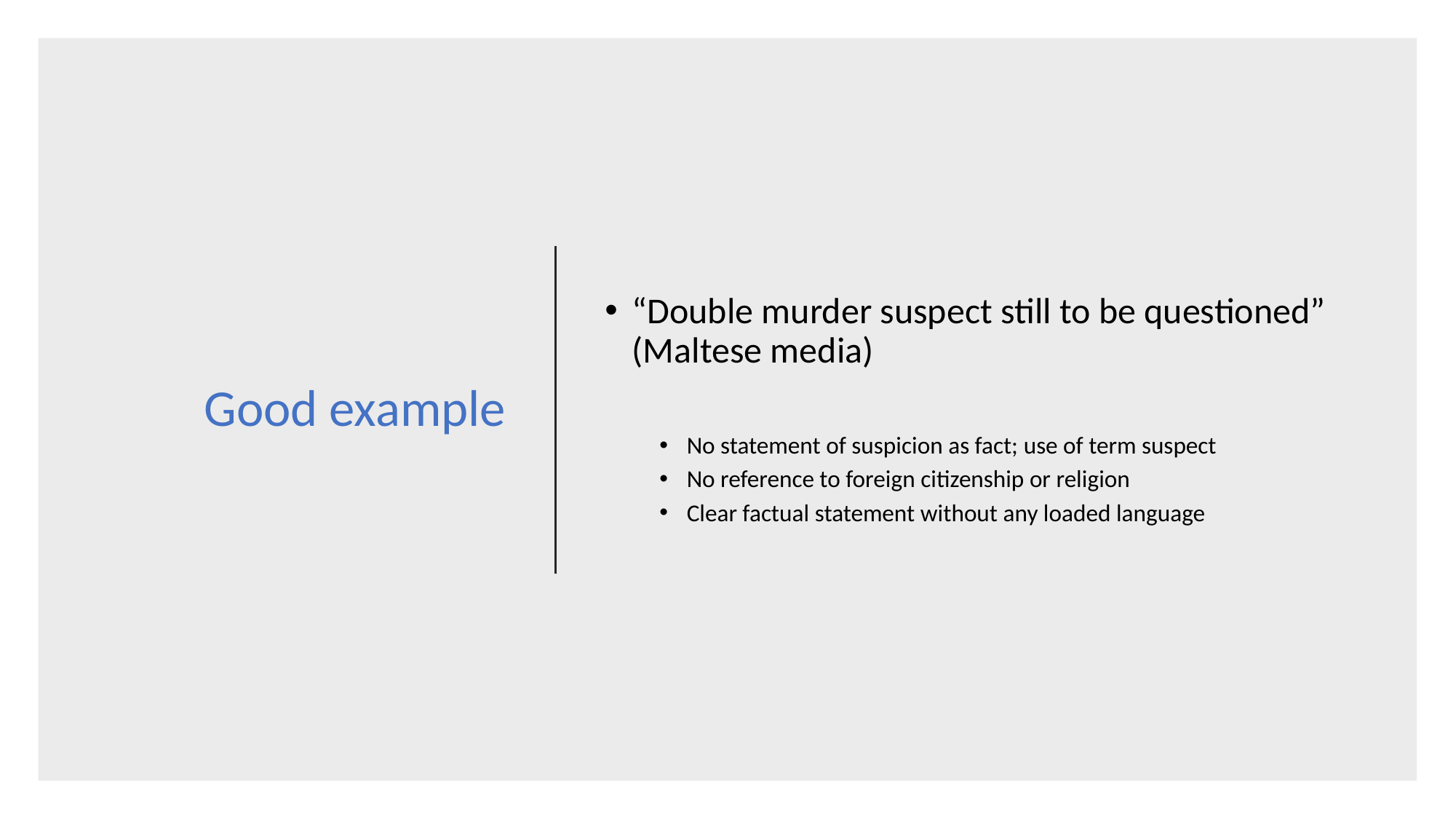

# Good example
“Double murder suspect still to be questioned” (Maltese media)

No statement of suspicion as fact; use of term suspect
No reference to foreign citizenship or religion
Clear factual statement without any loaded language